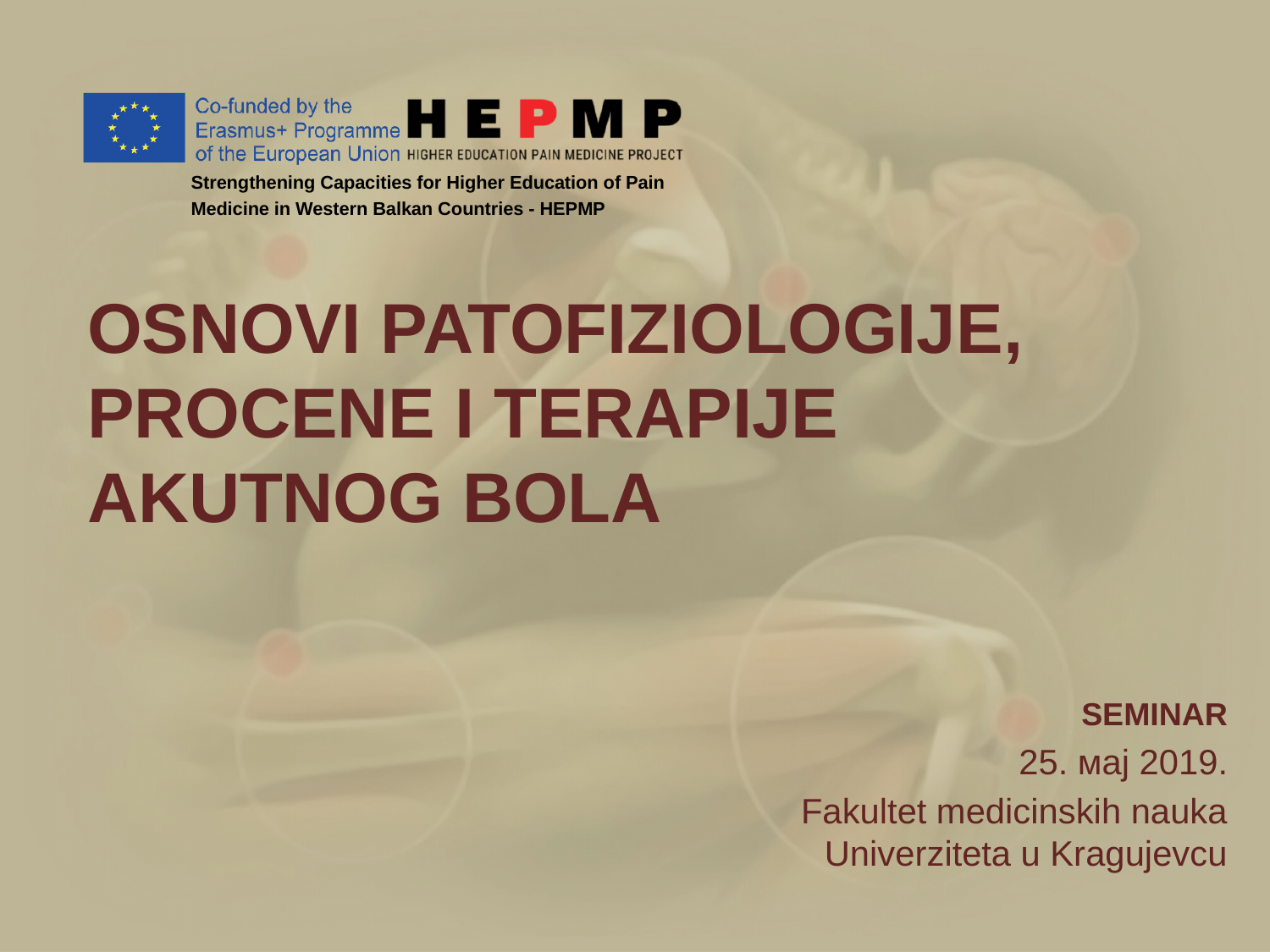

OSNOVI PATOFIZIOLOGIJE,       PROCENE I TERAPIJE                 AKUTNOG BOLA
SEMINAR
25. мај 2019.
Fakultet medicinskih nauka Univerziteta u Kragujevcu